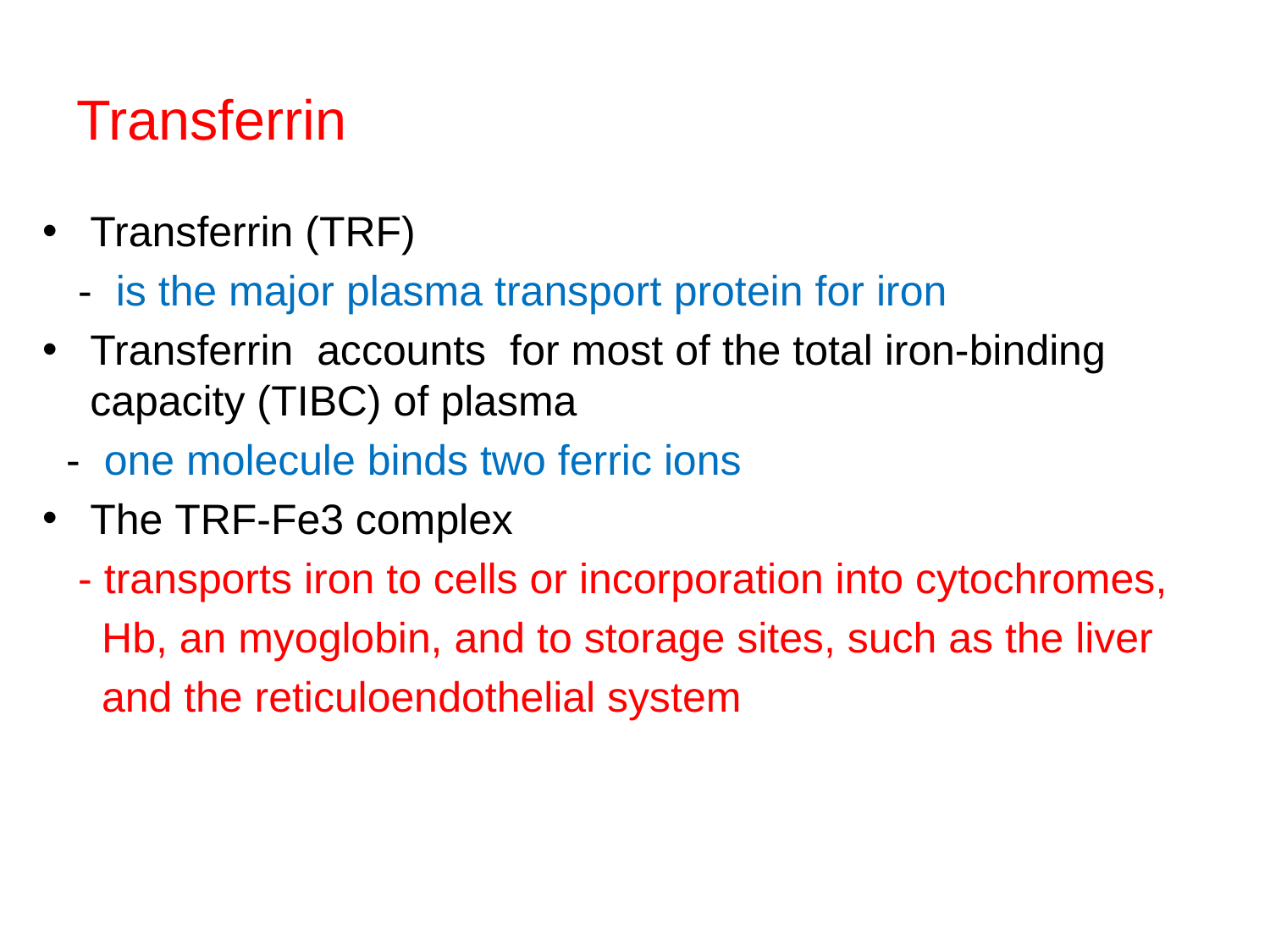

# Transferrin
Transferrin (TRF)
   -  is the major plasma transport protein for iron
Transferrin  accounts  for most of the total iron-binding capacity (TIBC) of plasma
  -  one molecule binds two ferric ions
The TRF-Fe3 complex
   - transports iron to cells or incorporation into cytochromes,
     Hb, an myoglobin, and to storage sites, such as the liver
     and the reticuloendothelial system